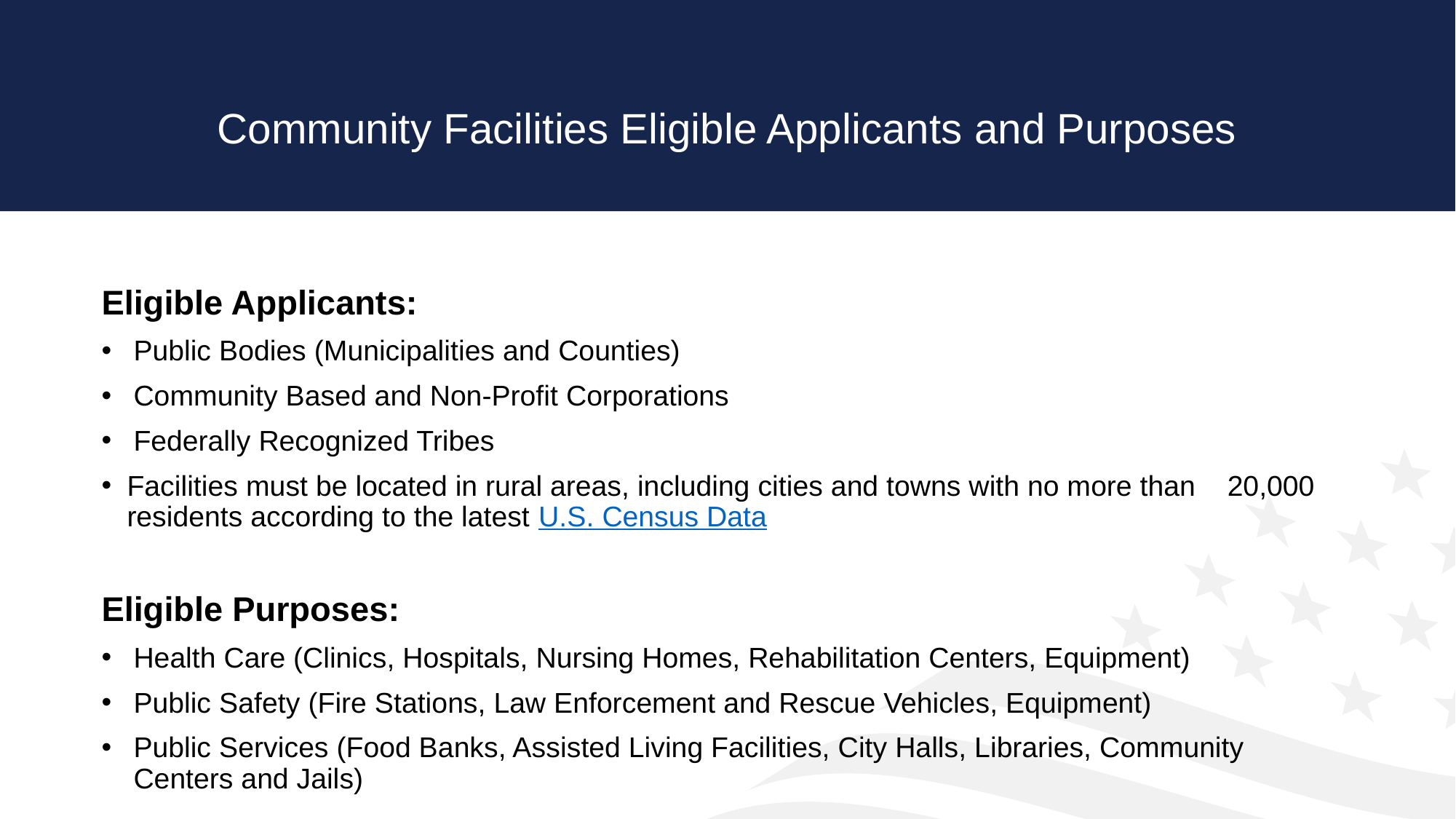

# Community Facilities Eligible Applicants and Purposes

Eligible Applicants:
Public Bodies (Municipalities and Counties)
Community Based and Non-Profit Corporations
Federally Recognized Tribes
Facilities must be located in rural areas, including cities and towns with no more than    20,000 residents according to the latest U.S. Census Data

Eligible Purposes:
Health Care (Clinics, Hospitals, Nursing Homes, Rehabilitation Centers, Equipment)
Public Safety (Fire Stations, Law Enforcement and Rescue Vehicles, Equipment)
Public Services (Food Banks, Assisted Living Facilities, City Halls, Libraries, Community Centers and Jails)